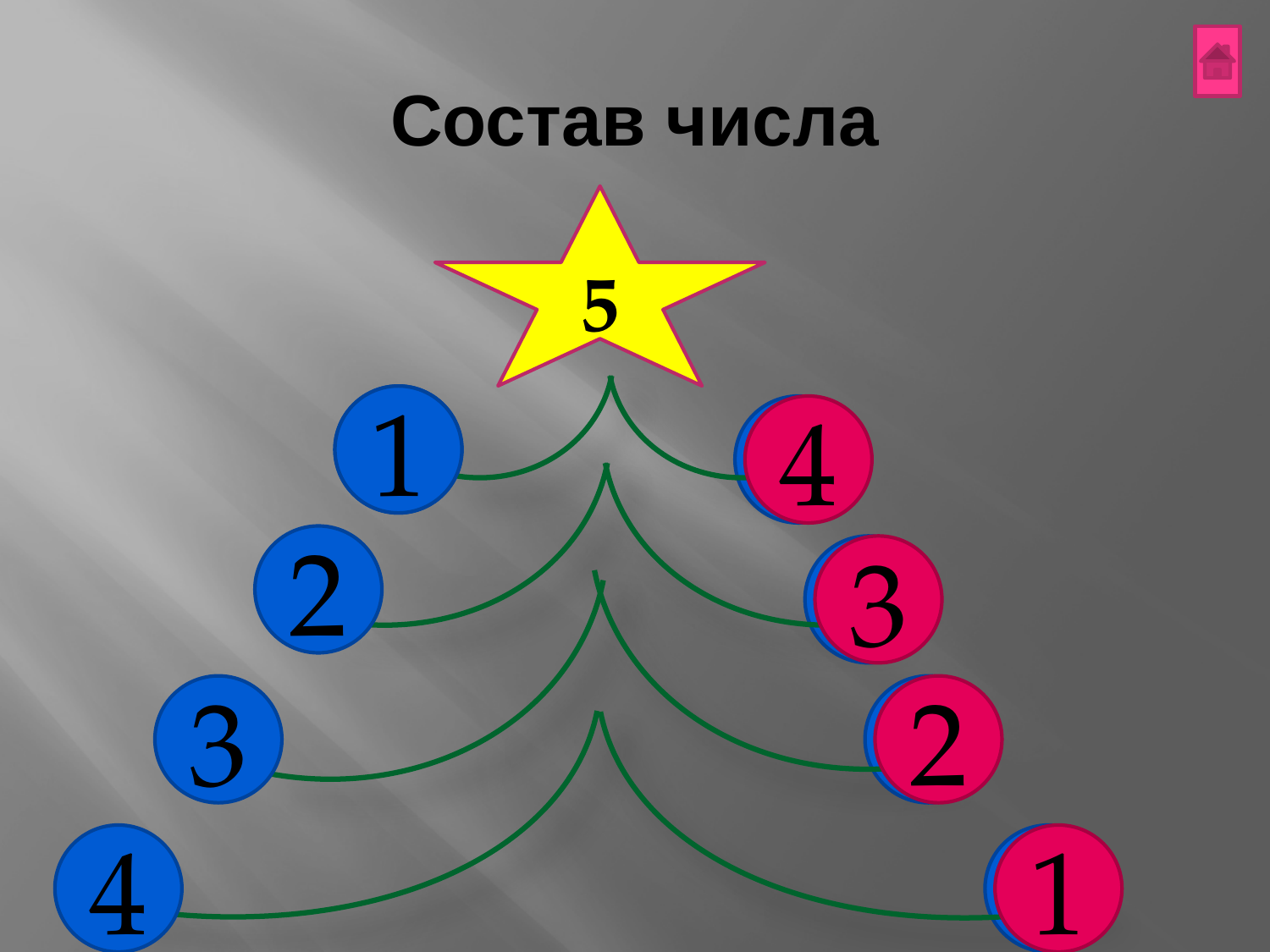

# Состав числа

5

1

4
2

3
3

2
4

1